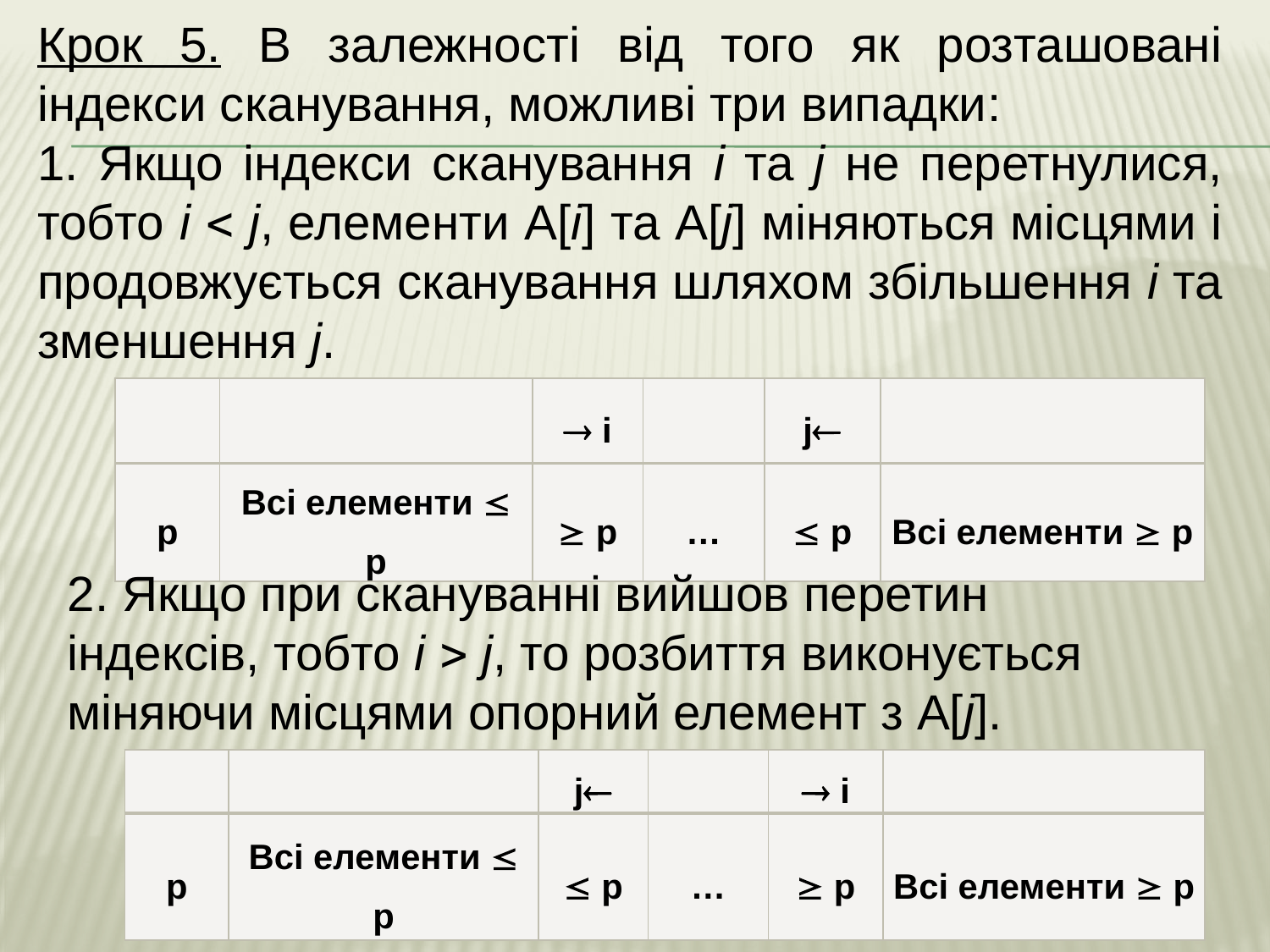

Крок 5. В залежності від того як розташовані індекси сканування, можливі три випадки:
1. Якщо індекси сканування i та j не перетнулися, тобто i < j, елементи A[i] та A[j] міняються місцями і продовжується сканування шляхом збільшення i та зменшення j.
|  |  | → i |  | j← |  |
| --- | --- | --- | --- | --- | --- |
| p | Всі елементи ≤ p | ≥ p | … | ≤ p | Всі елементи ≥ p |
2. Якщо при скануванні вийшов перетин індексів, тобто i > j, то розбиття виконується міняючи місцями опорний елемент з A[j].
|  |  | j← |  | → i |  |
| --- | --- | --- | --- | --- | --- |
| p | Всі елементи ≤ p | ≤ p | … | ≥ p | Всі елементи ≥ p |